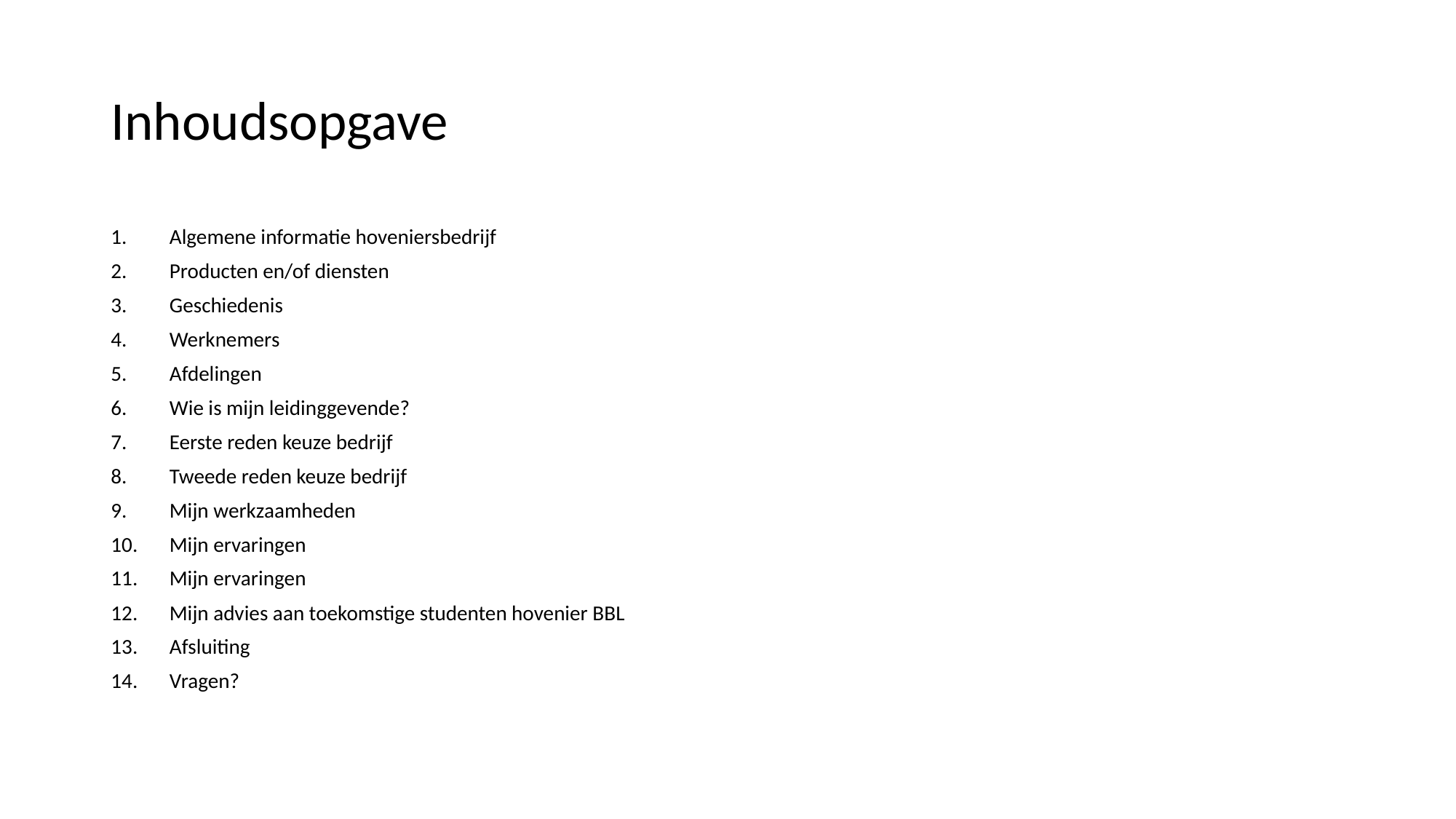

# Inhoudsopgave

Algemene informatie hoveniersbedrijf
Producten en/of diensten
Geschiedenis
Werknemers
Afdelingen
Wie is mijn leidinggevende?
Eerste reden keuze bedrijf
Tweede reden keuze bedrijf
Mijn werkzaamheden
Mijn ervaringen
Mijn ervaringen
Mijn advies aan toekomstige studenten hovenier BBL
Afsluiting
Vragen?